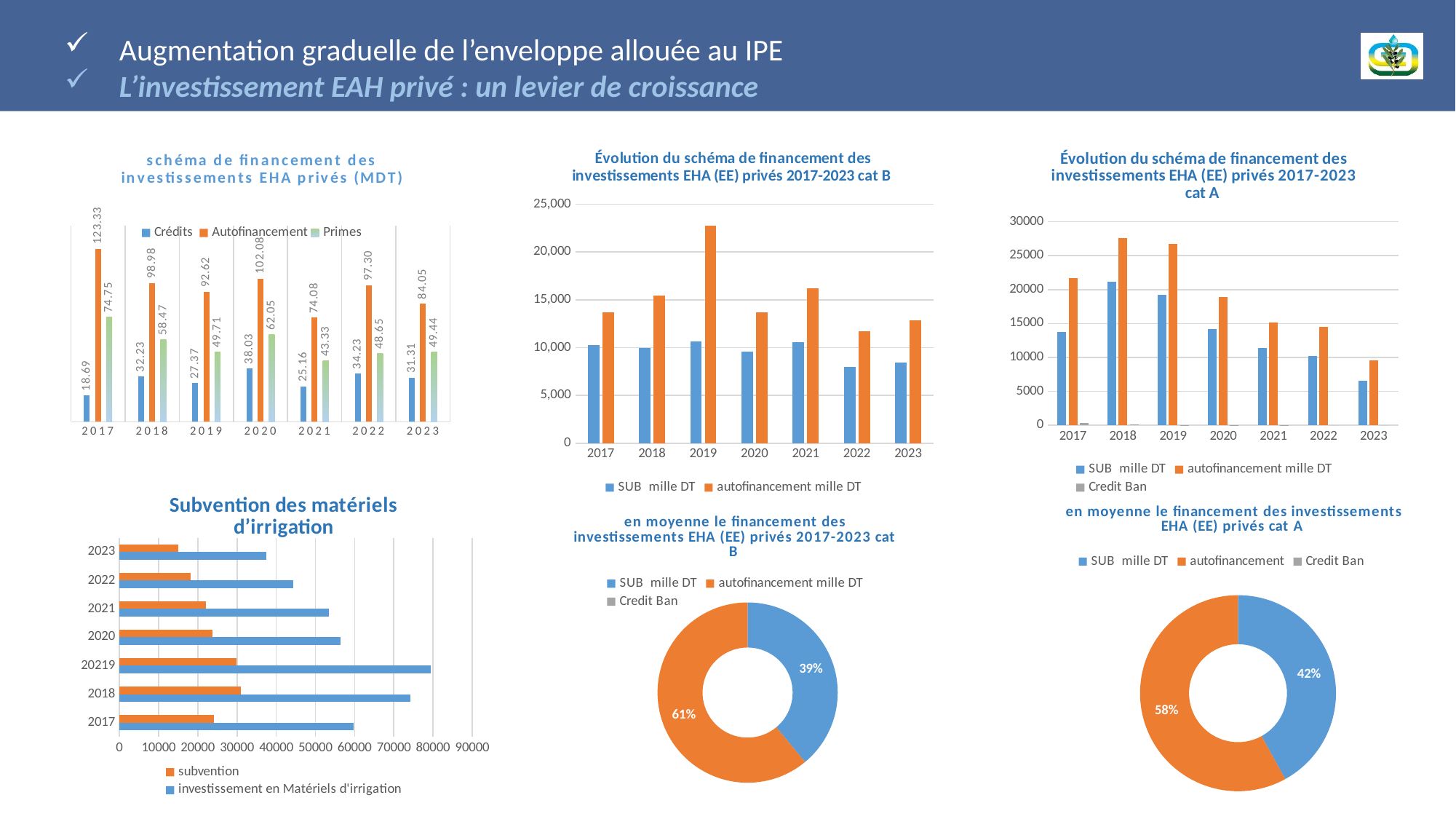

Augmentation graduelle de l’enveloppe allouée au IPE
L’investissement EAH privé : un levier de croissance

### Chart: schéma de financement des investissements EHA privés (MDT)

| Category | Crédits  | Autofinancement | Primes |
|---|---|---|---|
| 2017 | 18.68625 | 123.32925000000002 | 74.745 |
| 2018 | 32.226334951456316 | 98.9808859223301 | 58.46777912621359 |
| 2019 | 27.371290322580638 | 92.62444645161288 | 49.706263225806445 |
| 2020 | 38.031349999999996 | 102.08415 | 62.05115 |
| 2021 | 25.159679999999994 | 74.08127999999999 | 43.33055999999999 |
| 2022 | 34.2342 | 97.2972 | 48.6486 |
| 2023 | 31.31352 | 84.05208 | 49.4424 |

### Chart: Évolution du schéma de financement des investissements EHA (EE) privés 2017-2023 cat A

| Category | SUB  mille DT | autofinancement mille DT | Credit Ban |
|---|---|---|---|
| 2017 | 13796.0 | 21650.0 | 323.0 |
| 2018 | 21123.0 | 27600.0 | 168.0 |
| 2019 | 19271.0 | 26725.0 | 50.0 |
| 2020 | 14162.0 | 18908.0 | 17.0 |
| 2021 | 11396.0 | 15165.0 | 7.0 |
| 2022 | 10211.0 | 14446.0 | 0.0 |
| 2023 | 6613.0 | 9566.0 | 0.0 |

### Chart: Évolution du schéma de financement des investissements EHA (EE) privés 2017-2023 cat B

| Category | SUB  mille DT | autofinancement mille DT |
|---|---|---|
| 2017 | 10248.0 | 13726.0 |
| 2018 | 9938.0 | 15473.0 |
| 2019 | 10633.0 | 22784.0 |
| 2020 | 9614.54 | 13713.647 |
| 2021 | 10579.642 | 16241.946 |
| 2022 | 7958.946 | 11735.395 |
| 2023 | 8432.814 | 12869.329 |

### Chart: Subvention des matériels d’irrigation

| Category | investissement en Matériels d'irrigation | subvention  |
|---|---|---|
| 2017 | 59743.0 | 24044.0 |
| 2018 | 74302.0 | 31061.0 |
| 20219 | 79463.0 | 29904.0 |
| 2020 | 56415.187000000005 | 23776.54 |
| 2021 | 53389.588 | 21975.642 |
| 2022 | 44351.341 | 18169.946 |
| 2023 | 37481.143 | 15045.814 |

### Chart: en moyenne le financement des investissements EHA (EE) privés cat A

| Category |  |
|---|---|
| SUB  mille DT | 42.0 |
| autofinancement | 58.0 |
| Credit Ban | 0.0 |

### Chart: en moyenne le financement des investissements EHA (EE) privés 2017-2023 cat B

| Category |  |
|---|---|
| SUB  mille DT | 39.0 |
| autofinancement mille DT | 61.0 |
| Credit Ban | 0.0 |